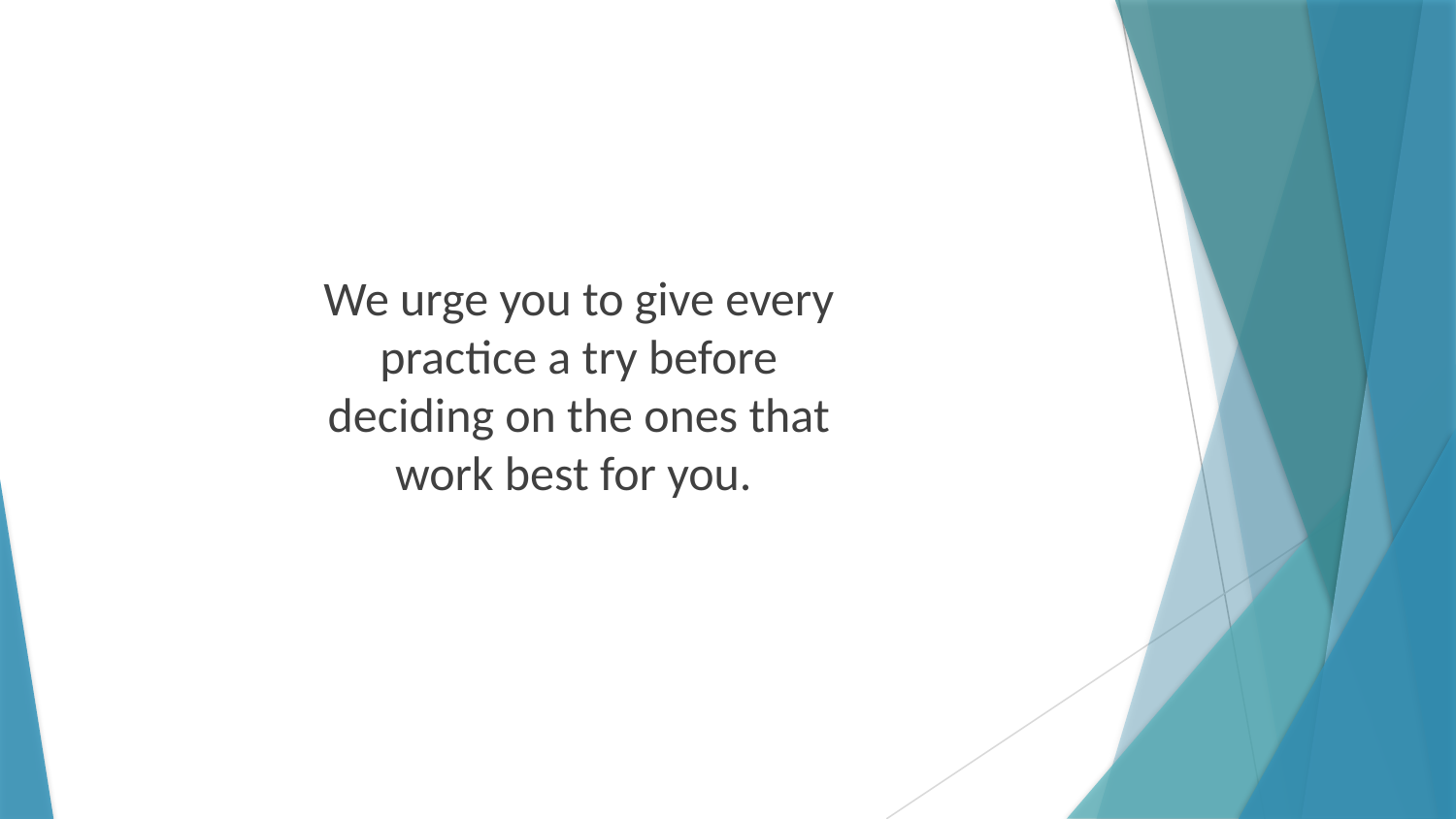

We urge you to give every practice a try before deciding on the ones that work best for you.